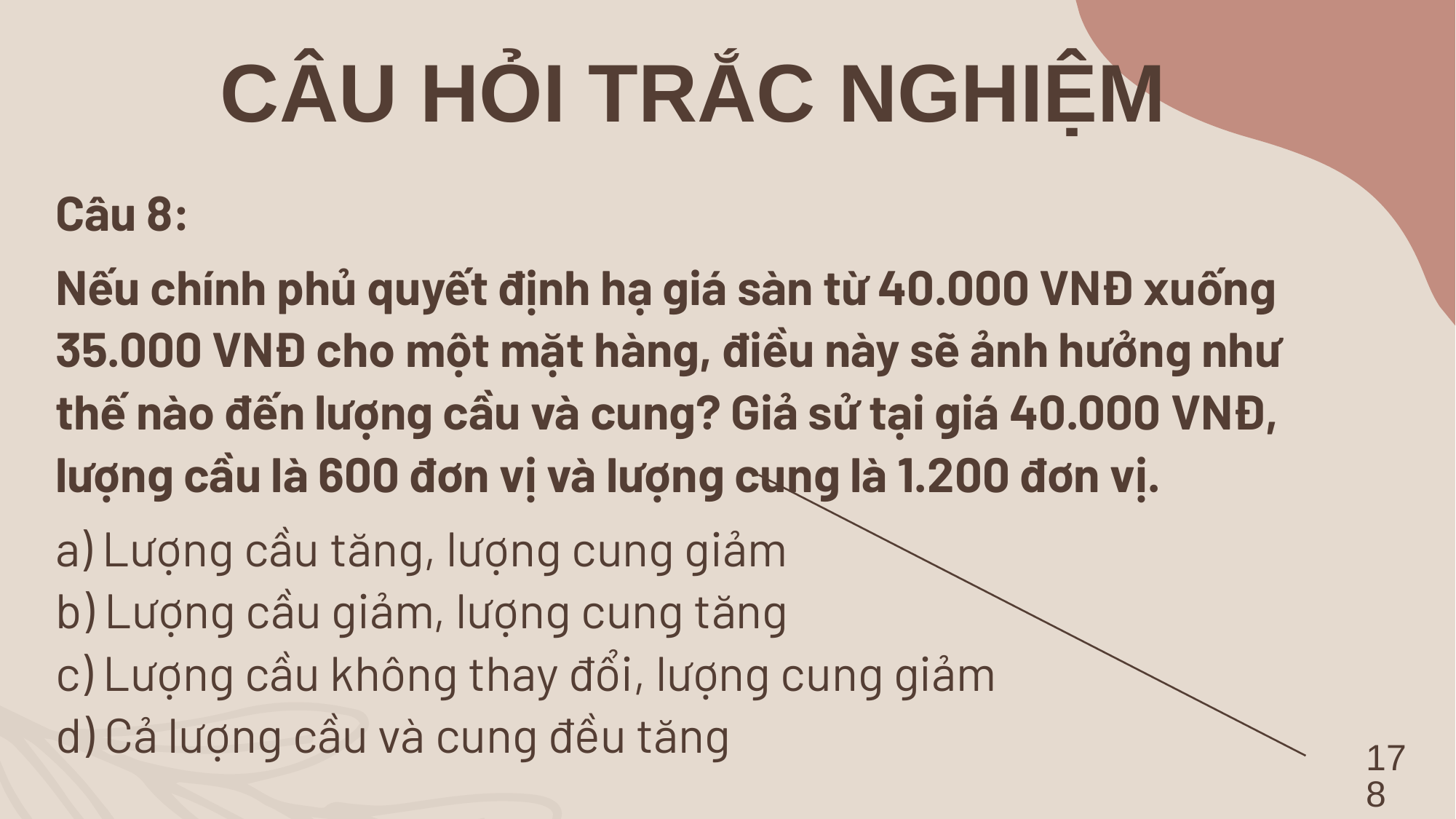

CÂU HỎI TRẮC NGHIỆM
Câu 8:
Nếu chính phủ quyết định hạ giá sàn từ 40.000 VNĐ xuống 35.000 VNĐ cho một mặt hàng, điều này sẽ ảnh hưởng như thế nào đến lượng cầu và cung? Giả sử tại giá 40.000 VNĐ, lượng cầu là 600 đơn vị và lượng cung là 1.200 đơn vị.
a) Lượng cầu tăng, lượng cung giảm
b) Lượng cầu giảm, lượng cung tăng
c) Lượng cầu không thay đổi, lượng cung giảm
d) Cả lượng cầu và cung đều tăng
178